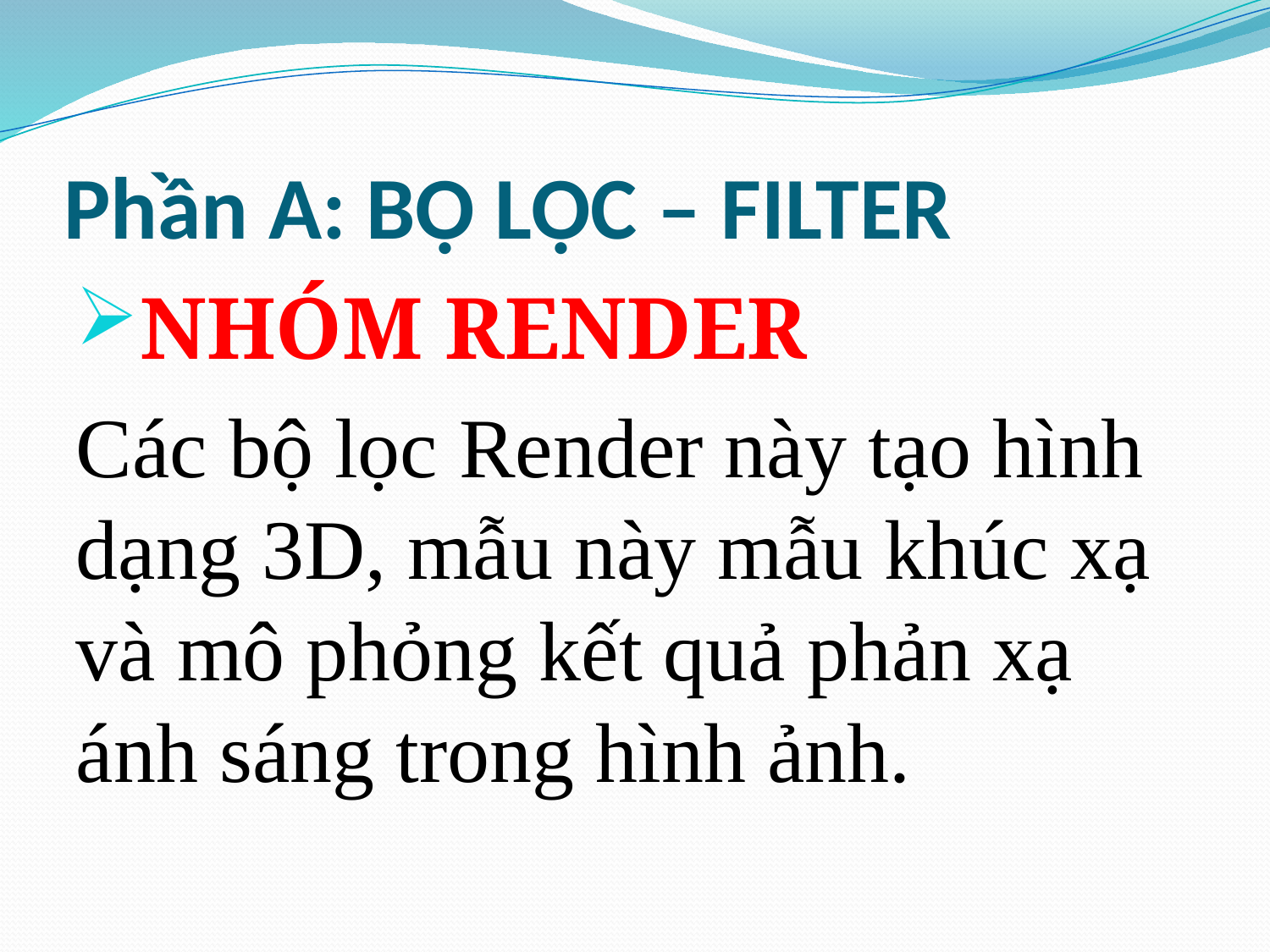

# Phần A: BỘ LỌC – FILTER
NHÓM RENDER
Các bộ lọc Render này tạo hình dạng 3D, mẫu này mẫu khúc xạ và mô phỏng kết quả phản xạ ánh sáng trong hình ảnh.